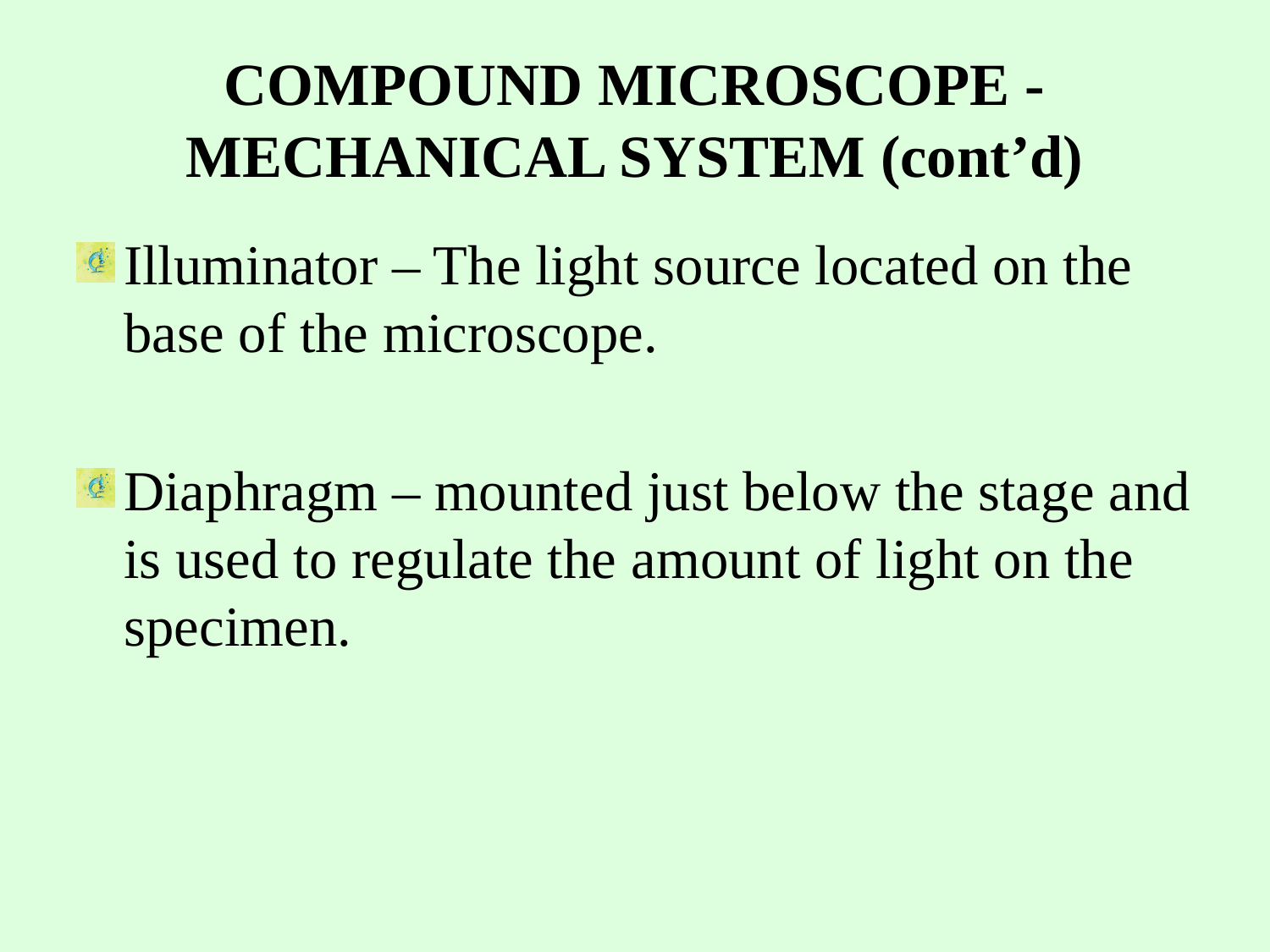

# COMPOUND MICROSCOPE - MECHANICAL SYSTEM (cont’d)
Illuminator – The light source located on the base of the microscope.

Diaphragm – mounted just below the stage and is used to regulate the amount of light on the specimen.